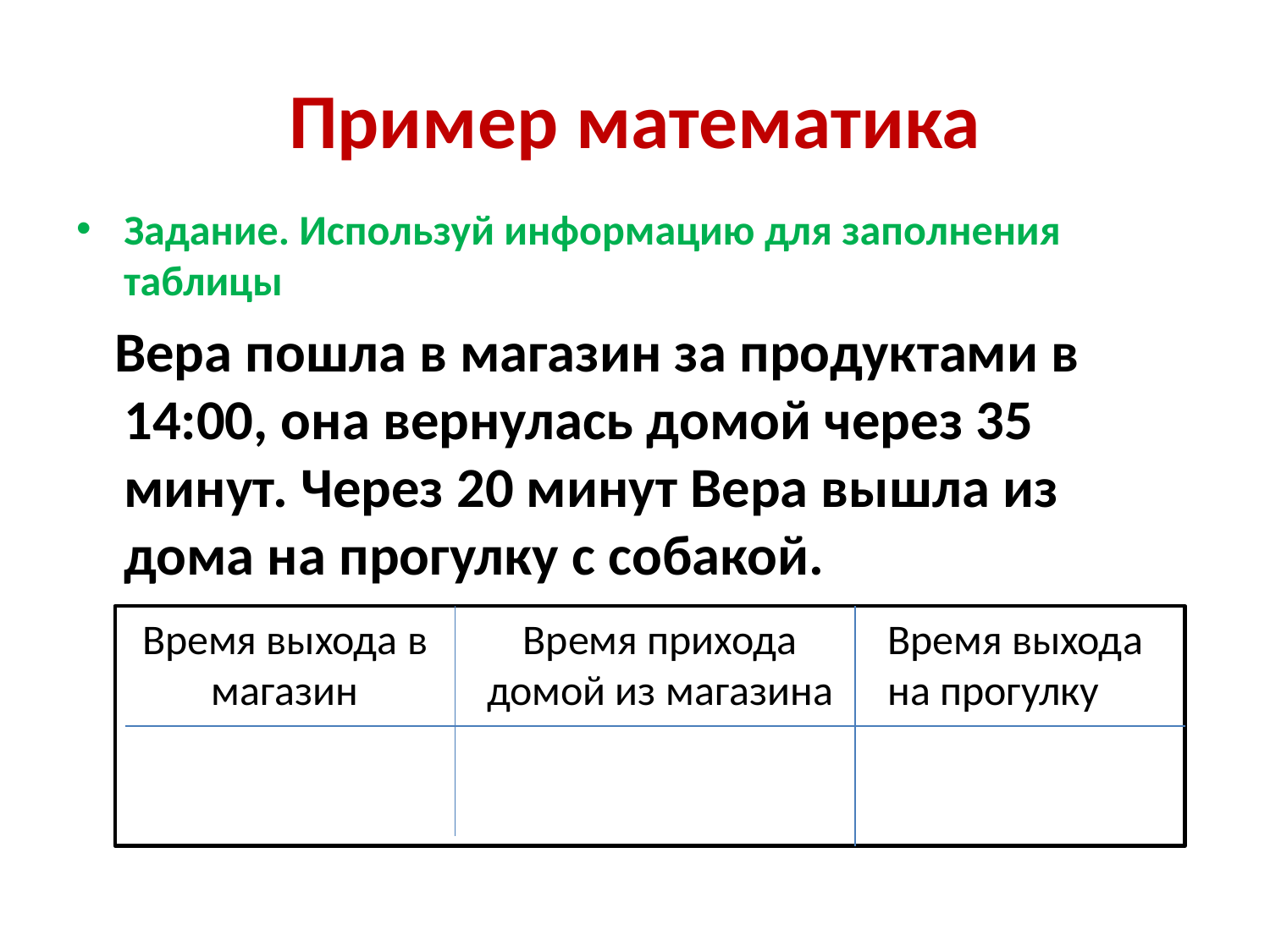

# Пример математика
Задание. Используй информацию для заполнения таблицы
    Вера пошла в магазин за продуктами в 14:00, она вернулась домой через 35 минут. Через 20 минут Вера вышла из дома на прогулку с собакой.

Время выхода в магазин
Время прихода домой из магазина
Время выхода на прогулку